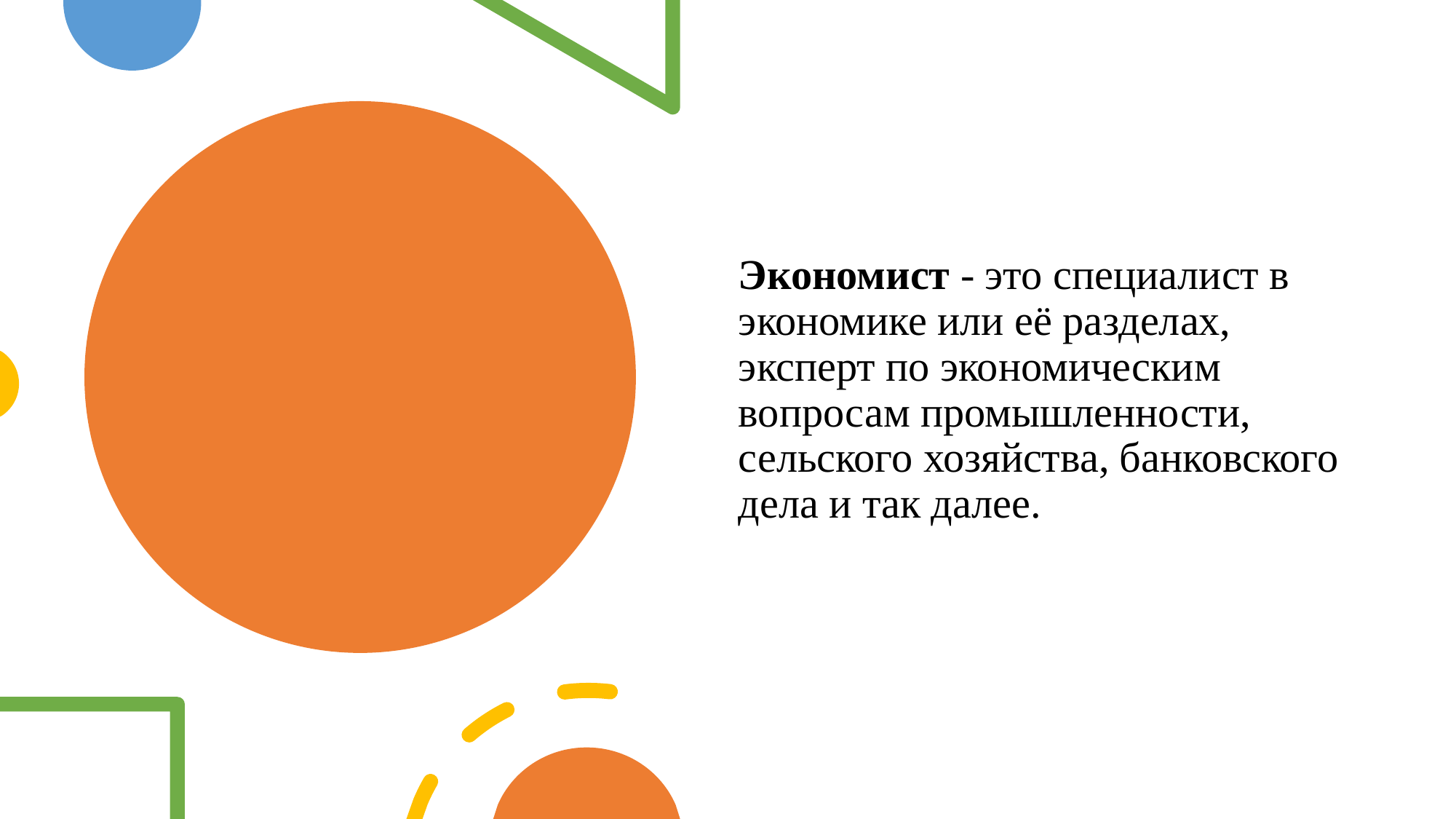

Экономист - это специалист в экономике или её разделах, эксперт по экономическим вопросам промышленности, сельского хозяйства, банковского дела и так далее.